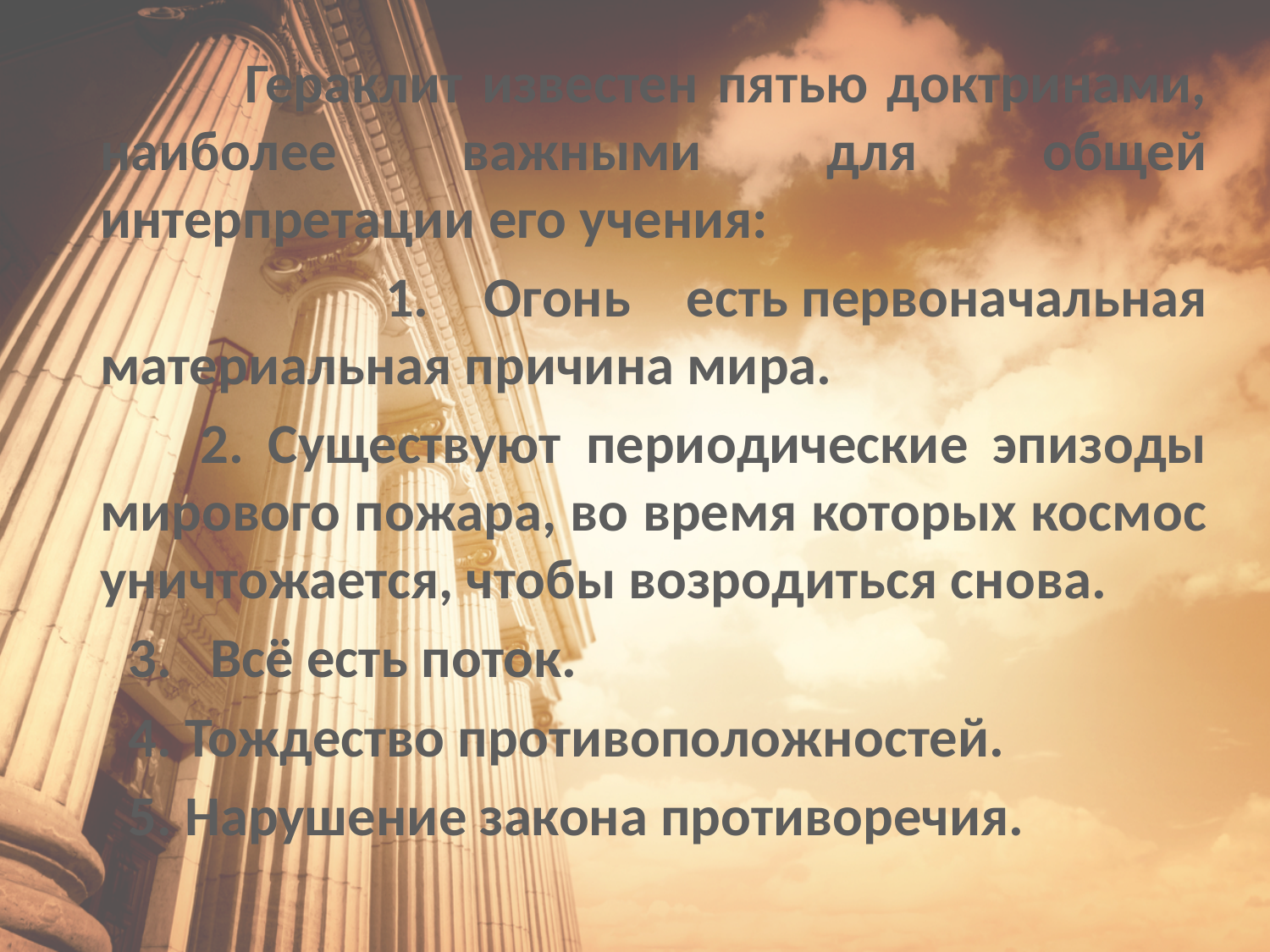

Гераклит известен пятью доктринами, наиболее важными для общей интерпретации его учения:
      1. Огонь есть первоначальная материальная причина мира.
      2. Существуют периодические эпизоды мирового пожара, во время которых космос уничтожается, чтобы возродиться снова.
      3.   Всё есть поток.
      4. Тождество противоположностей.
      5. Нарушение закона противоречия.